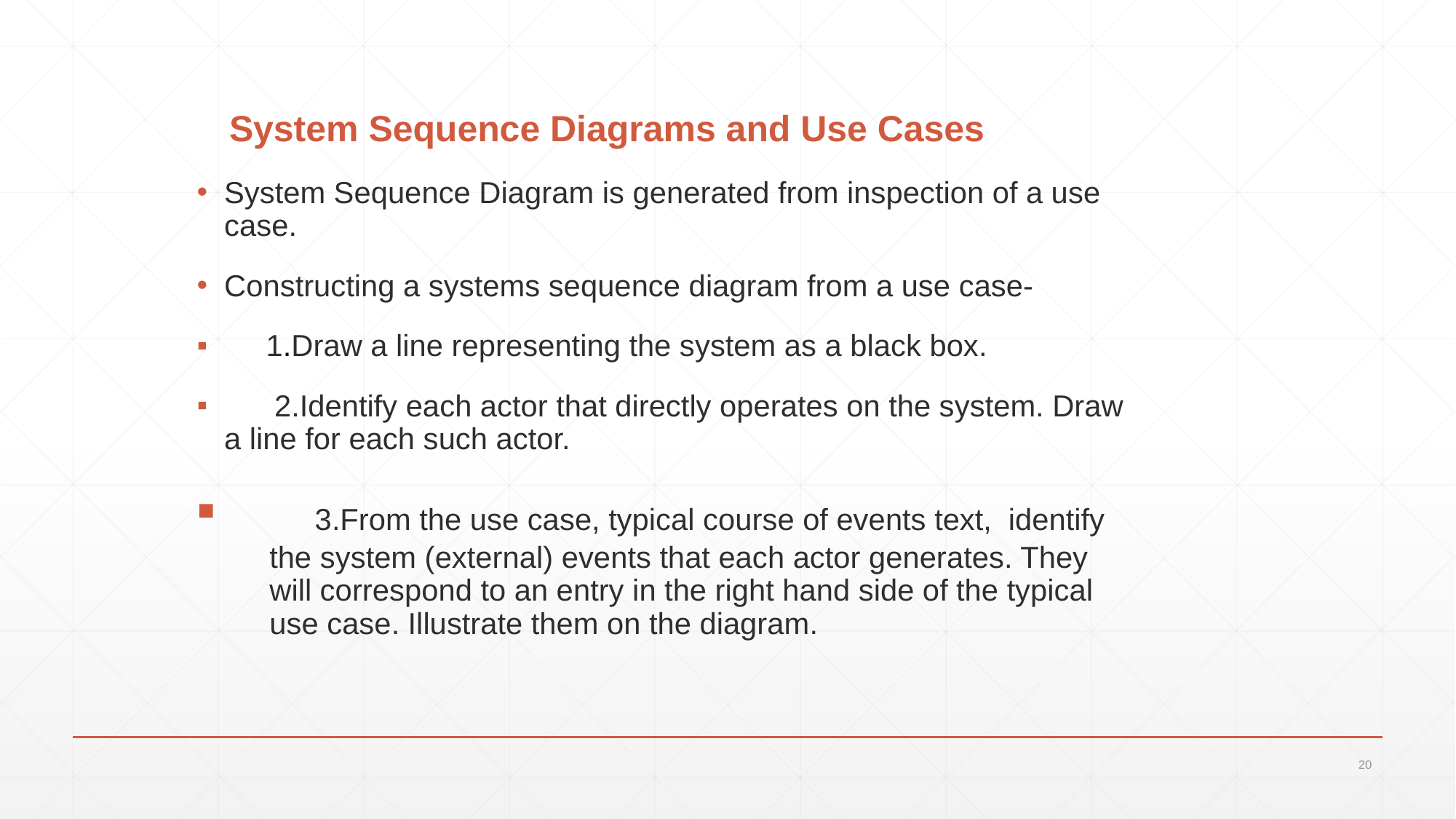

# System Sequence Diagrams and Use Cases
System Sequence Diagram is generated from inspection of a use case.
Constructing a systems sequence diagram from a use case-
     1.Draw a line representing the system as a black box.
      2.Identify each actor that directly operates on the system. Draw a line for each such actor.
   3.From the use case, typical course of events text,  identify the system (external) events that each actor generates. They will correspond to an entry in the right hand side of the typical use case. Illustrate them on the diagram.

20